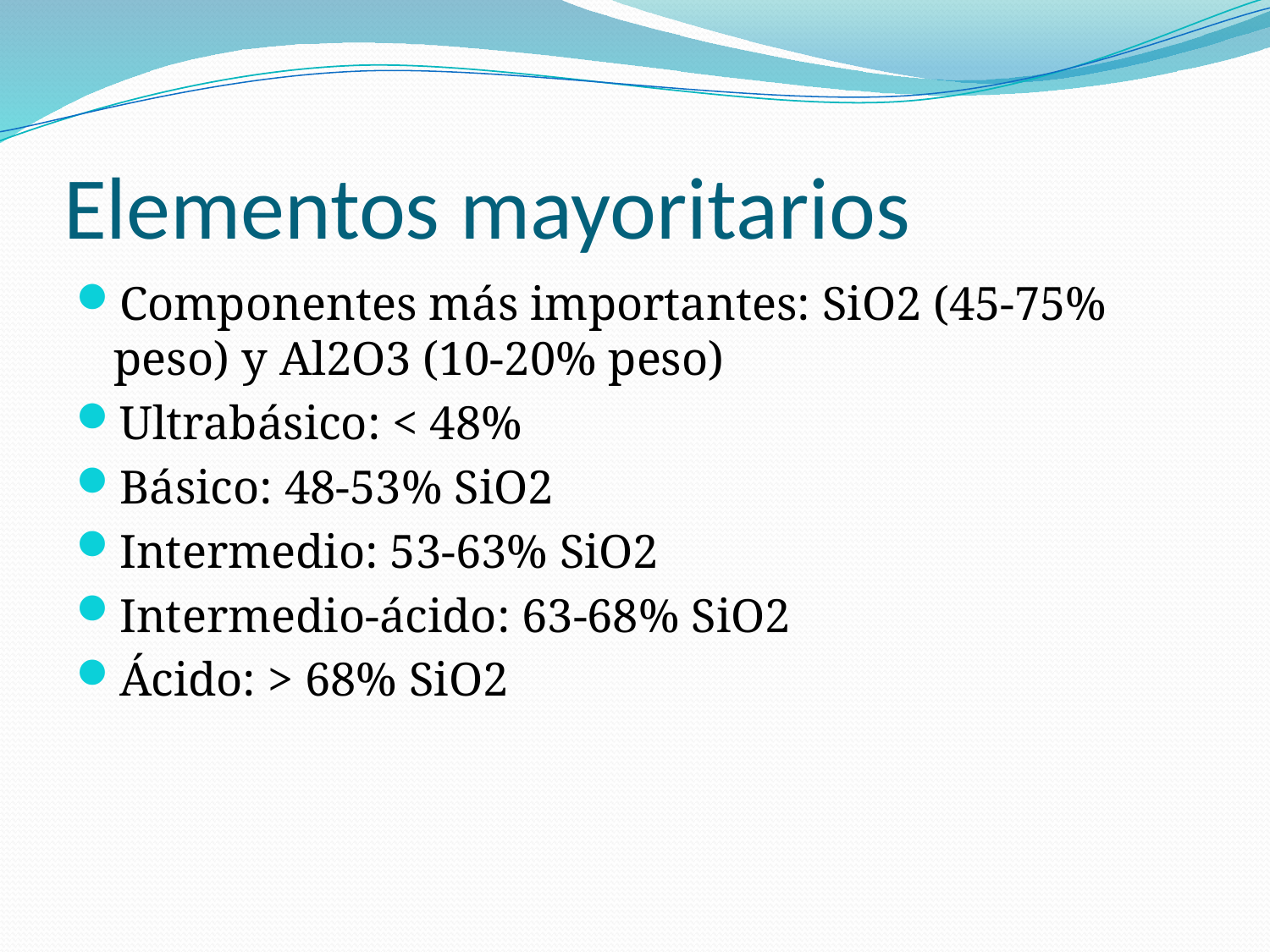

# Elementos mayoritarios
Componentes más importantes: SiO2 (45-75% peso) y Al2O3 (10-20% peso)
Ultrabásico: < 48%
Básico: 48-53% SiO2
Intermedio: 53-63% SiO2
Intermedio-ácido: 63-68% SiO2
Ácido: > 68% SiO2